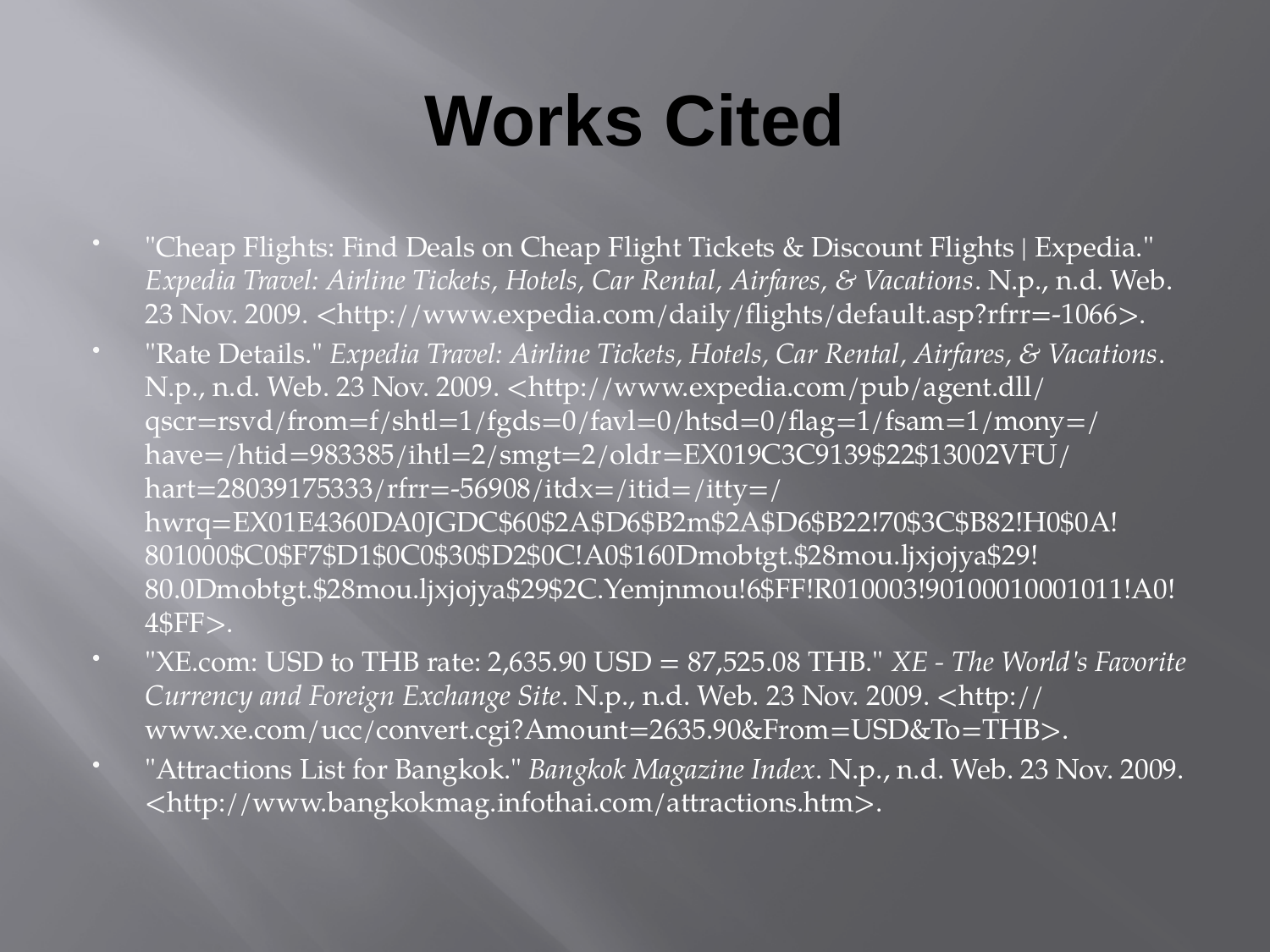

# Works Cited
"Cheap Flights: Find Deals on Cheap Flight Tickets & Discount Flights | Expedia." Expedia Travel: Airline Tickets, Hotels, Car Rental, Airfares, & Vacations. N.p., n.d. Web. 23 Nov. 2009. <http://www.expedia.com/daily/flights/default.asp?rfrr=-1066>.
"Rate Details." Expedia Travel: Airline Tickets, Hotels, Car Rental, Airfares, & Vacations. N.p., n.d. Web. 23 Nov. 2009. <http://www.expedia.com/pub/agent.dll/qscr=rsvd/from=f/shtl=1/fgds=0/favl=0/htsd=0/flag=1/fsam=1/mony=/have=/htid=983385/ihtl=2/smgt=2/oldr=EX019C3C9139$22$13002VFU/hart=28039175333/rfrr=-56908/itdx=/itid=/itty=/hwrq=EX01E4360DA0JGDC$60$2A$D6$B2m$2A$D6$B22!70$3C$B82!H0$0A!801000$C0$F7$D1$0C0$30$D2$0C!A0$160Dmobtgt.$28mou.ljxjojya$29!80.0Dmobtgt.$28mou.ljxjojya$29$2C.Yemjnmou!6$FF!R010003!90100010001011!A0!4$FF>.
"XE.com: USD to THB rate: 2,635.90 USD = 87,525.08 THB." XE - The World's Favorite Currency and Foreign Exchange Site. N.p., n.d. Web. 23 Nov. 2009. <http://www.xe.com/ucc/convert.cgi?Amount=2635.90&From=USD&To=THB>.
"Attractions List for Bangkok." Bangkok Magazine Index. N.p., n.d. Web. 23 Nov. 2009. <http://www.bangkokmag.infothai.com/attractions.htm>.